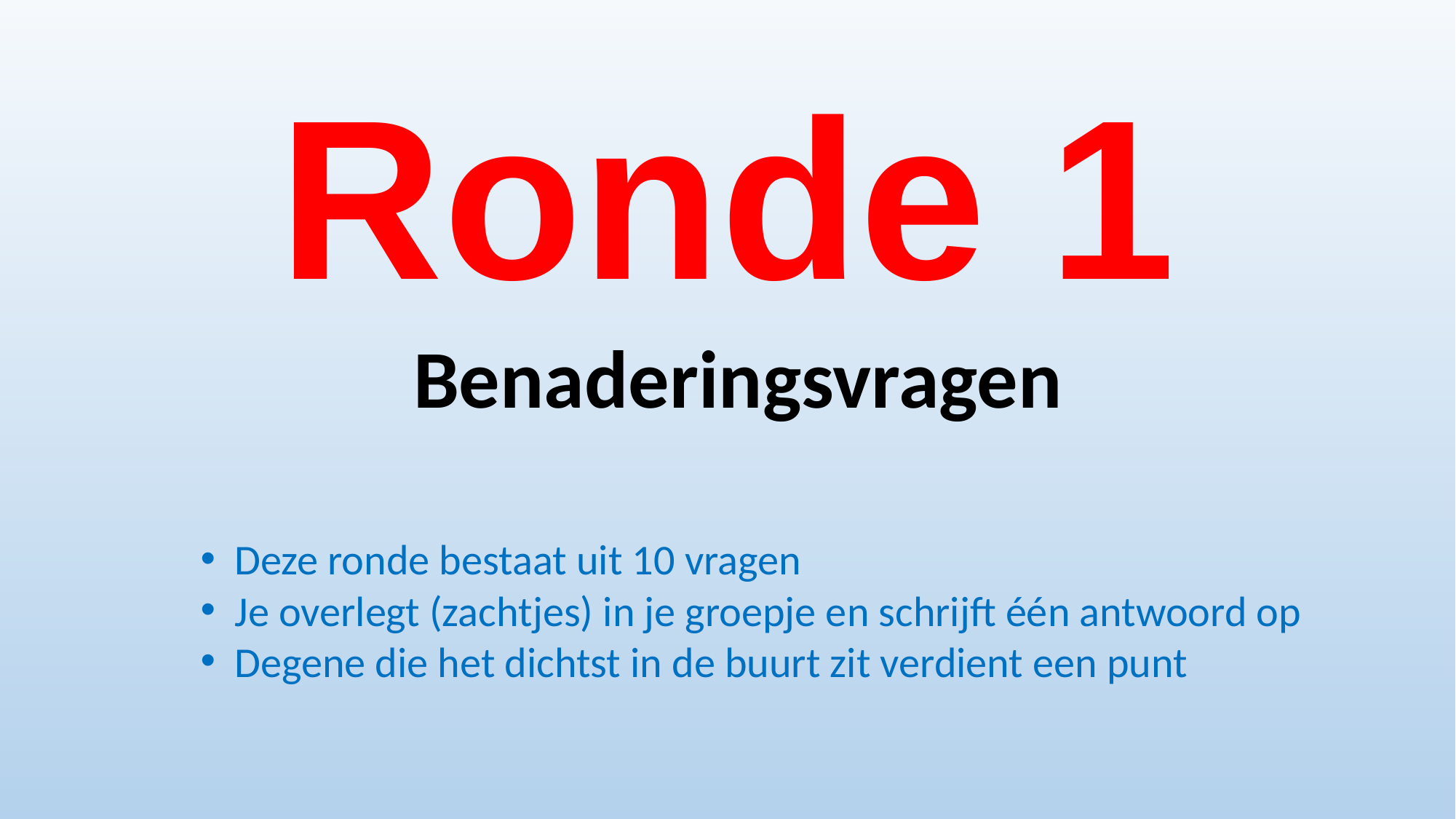

# Ronde 1
Benaderingsvragen
Deze ronde bestaat uit 10 vragen
Je overlegt (zachtjes) in je groepje en schrijft één antwoord op
Degene die het dichtst in de buurt zit verdient een punt